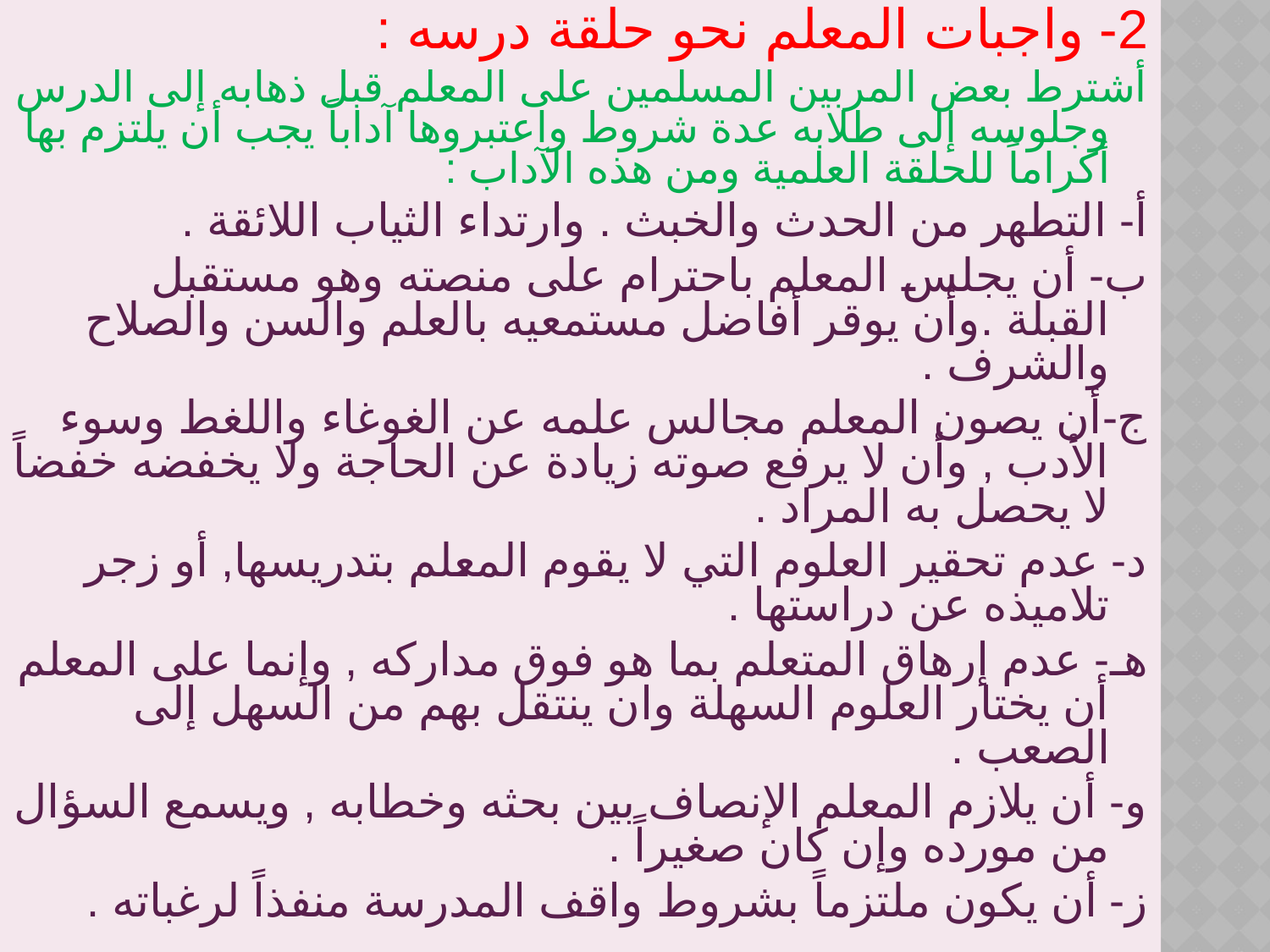

2- واجبات المعلم نحو حلقة درسه :
أشترط بعض المربين المسلمين على المعلم قبل ذهابه إلى الدرس وجلوسه إلى طلابه عدة شروط واعتبروها آداباً يجب أن يلتزم بها أكراماً للحلقة العلمية ومن هذه الآداب :
أ- التطهر من الحدث والخبث . وارتداء الثياب اللائقة .
ب- أن يجلس المعلم باحترام على منصته وهو مستقبل القبلة .وأن يوقر أفاضل مستمعيه بالعلم والسن والصلاح والشرف .
ج-أن يصون المعلم مجالس علمه عن الغوغاء واللغط وسوء الأدب , وأن لا يرفع صوته زيادة عن الحاجة ولا يخفضه خفضاً لا يحصل به المراد .
د- عدم تحقير العلوم التي لا يقوم المعلم بتدريسها, أو زجر تلاميذه عن دراستها .
هـ- عدم إرهاق المتعلم بما هو فوق مداركه , وإنما على المعلم أن يختار العلوم السهلة وان ينتقل بهم من السهل إلى الصعب .
و- أن يلازم المعلم الإنصاف بين بحثه وخطابه , ويسمع السؤال من مورده وإن كان صغيراً .
ز- أن يكون ملتزماً بشروط واقف المدرسة منفذاً لرغباته .